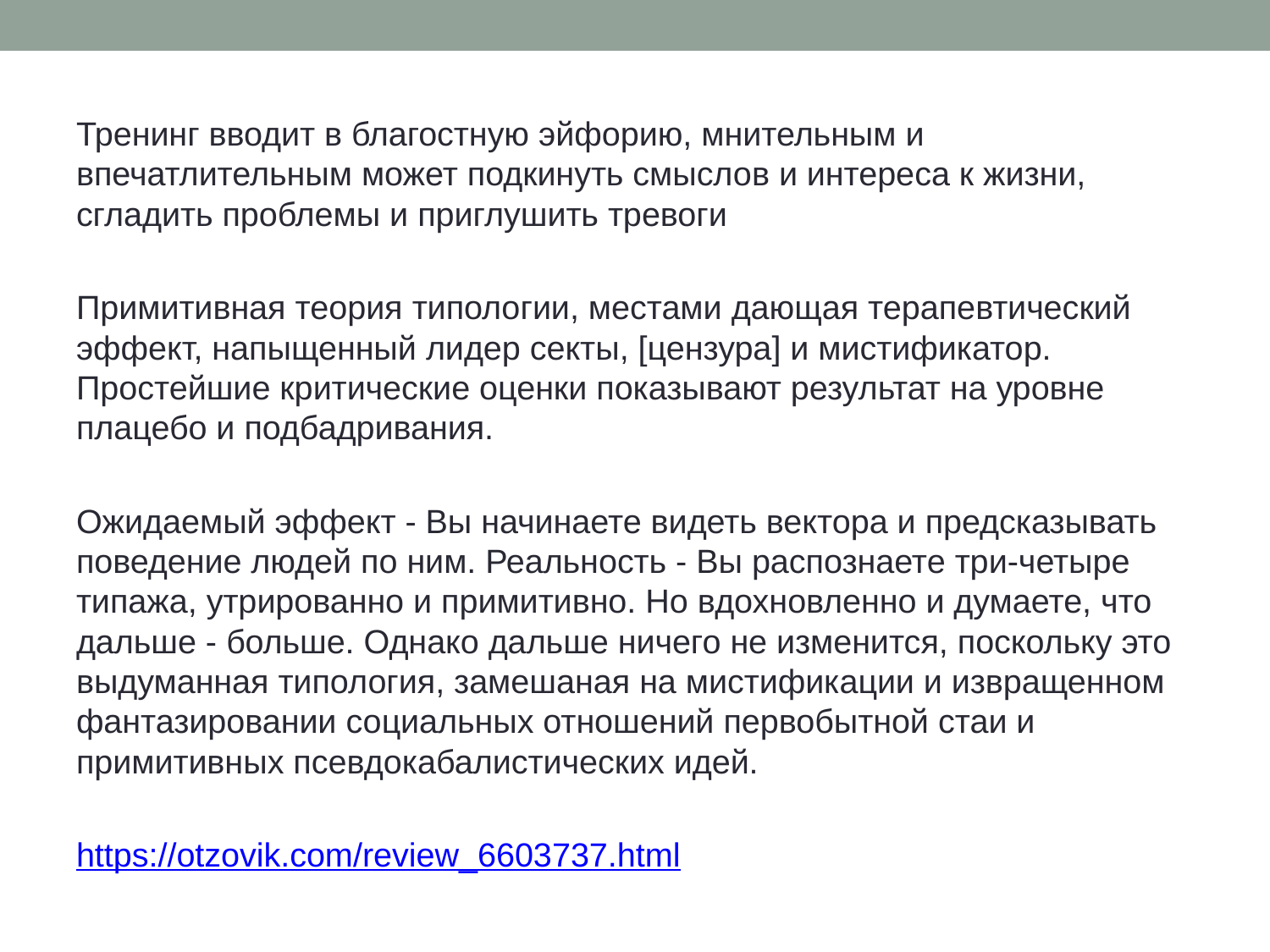

Тренинг вводит в благостную эйфорию, мнительным и впечатлительным может подкинуть смыслов и интереса к жизни, сгладить проблемы и приглушить тревоги

Примитивная теория типологии, местами дающая терапевтический эффект, напыщенный лидер секты, [цензура] и мистификатор. Простейшие критические оценки показывают результат на уровне плацебо и подбадривания.

Ожидаемый эффект - Вы начинаете видеть вектора и предсказывать поведение людей по ним. Реальность - Вы распознаете три-четыре типажа, утрированно и примитивно. Но вдохновленно и думаете, что дальше - больше. Однако дальше ничего не изменится, поскольку это выдуманная типология, замешаная на мистификации и извращенном фантазировании социальных отношений первобытной стаи и примитивных псевдокабалистических идей.

https://otzovik.com/review_6603737.html